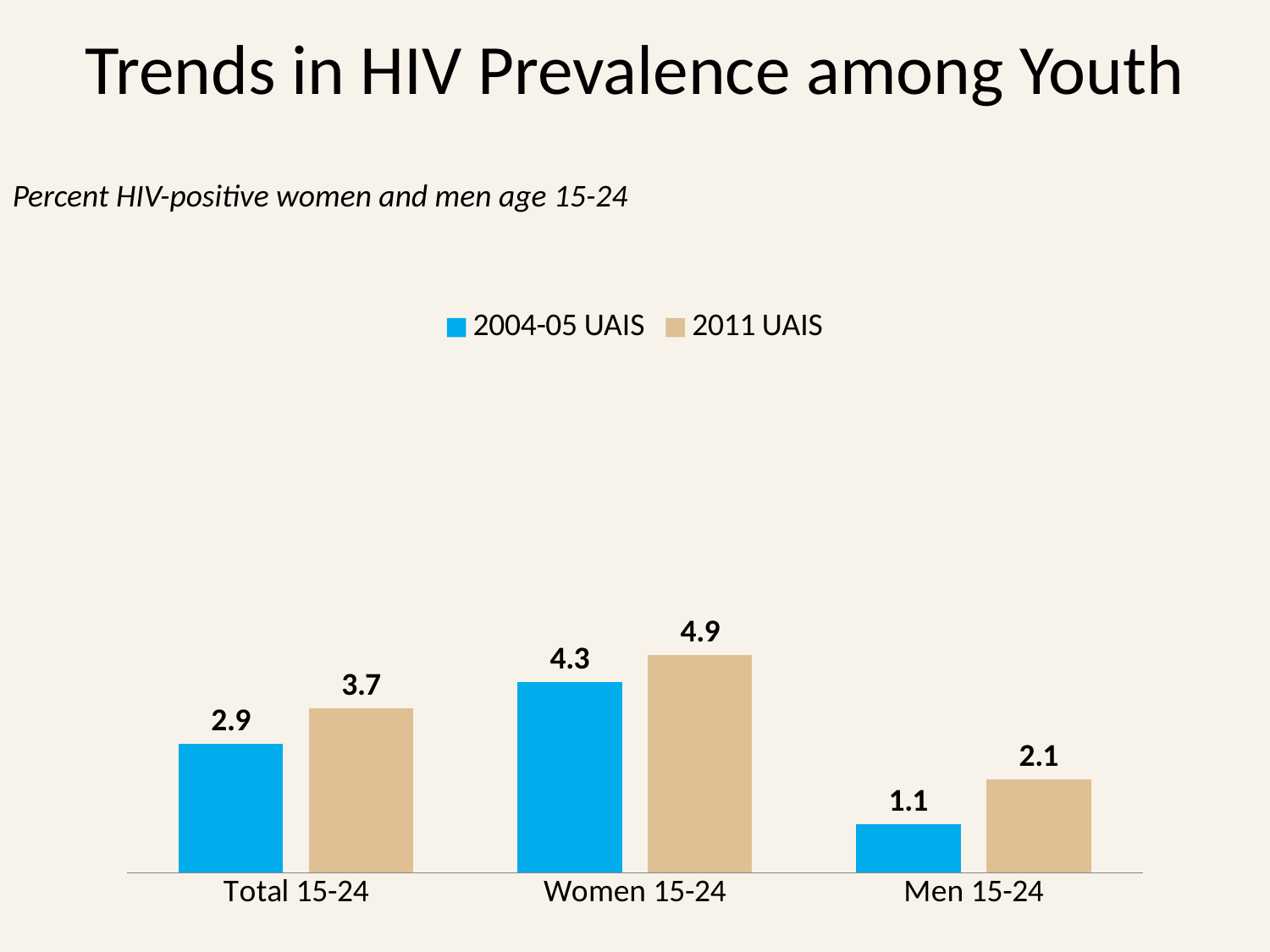

# Trends in HIV Prevalence among Youth
Percent HIV-positive women and men age 15-24

### Chart

| Category | 2004-05 UAIS | 2011 UAIS |
|---|---|---|
| Total 15-24 | 2.9 | 3.7 |
| Women 15-24 | 4.3 | 4.9 |
| Men 15-24 | 1.1 | 2.1 |